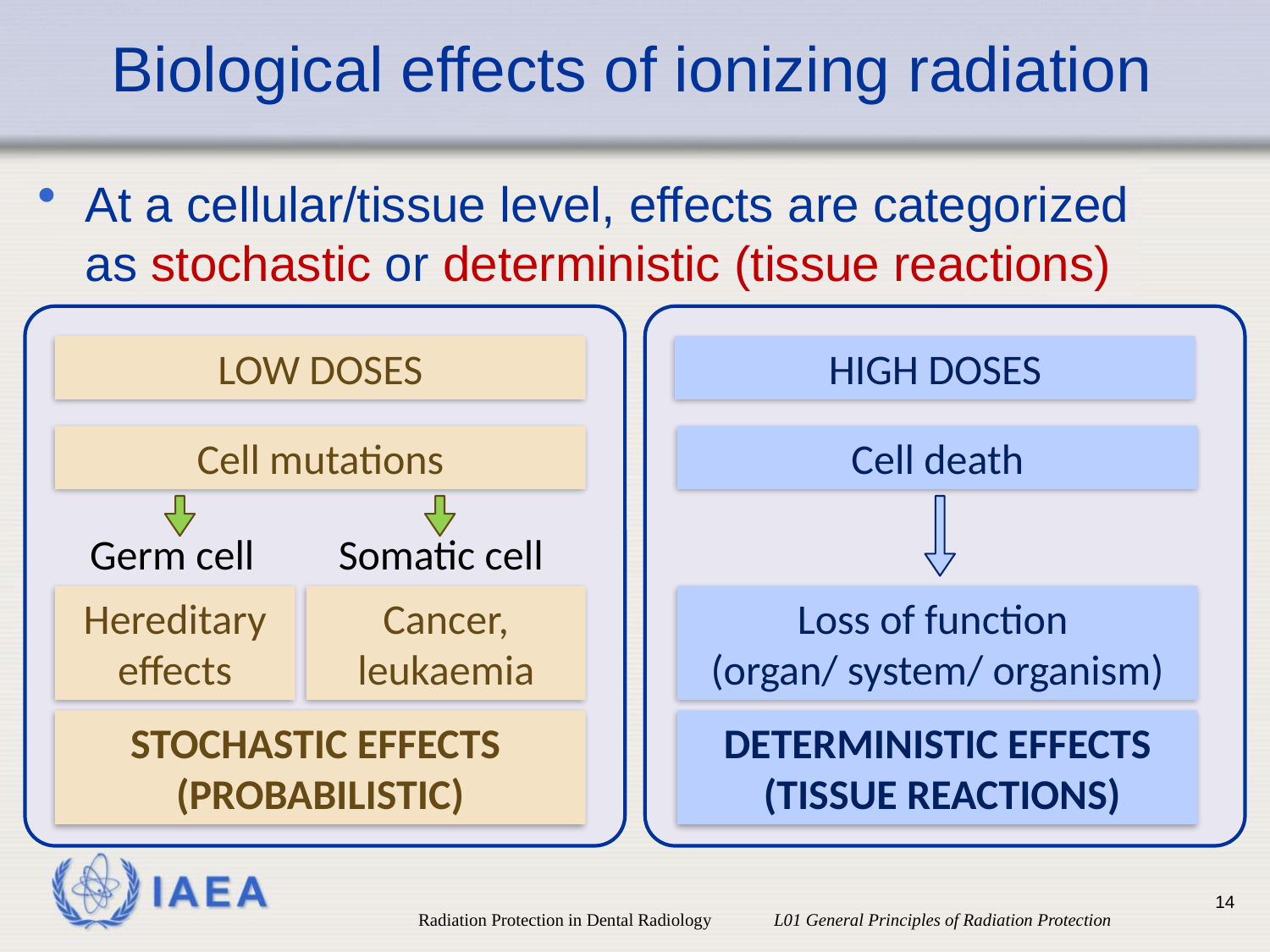

# Biological effects of ionizing radiation
At a cellular/tissue level, effects are categorized as stochastic or deterministic (tissue reactions)

LOW DOSES
HIGH DOSES
Cell mutations
Cell death

Germ cell
Somatic cell
Hereditary effects
Cancer, leukaemia
Loss of function
(organ/ system/ organism)
STOCHASTIC EFFECTS
(PROBABILISTIC)
DETERMINISTIC EFFECTS
 (TISSUE REACTIONS)
14
Radiation Protection in Dental Radiology              L01 General Principles of Radiation Protection